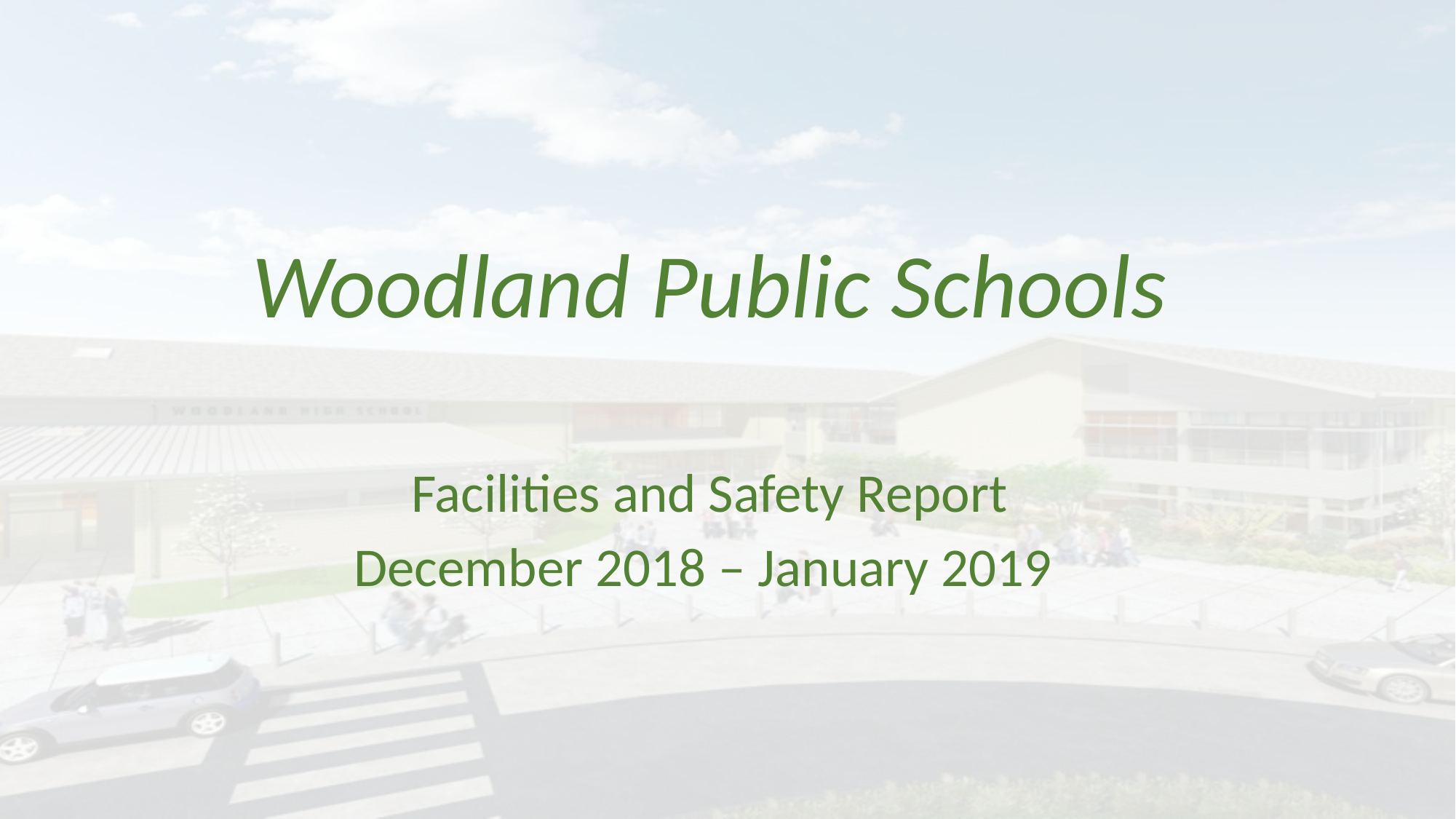

# Woodland Public Schools
Facilities and Safety Report
December 2018 – January 2019